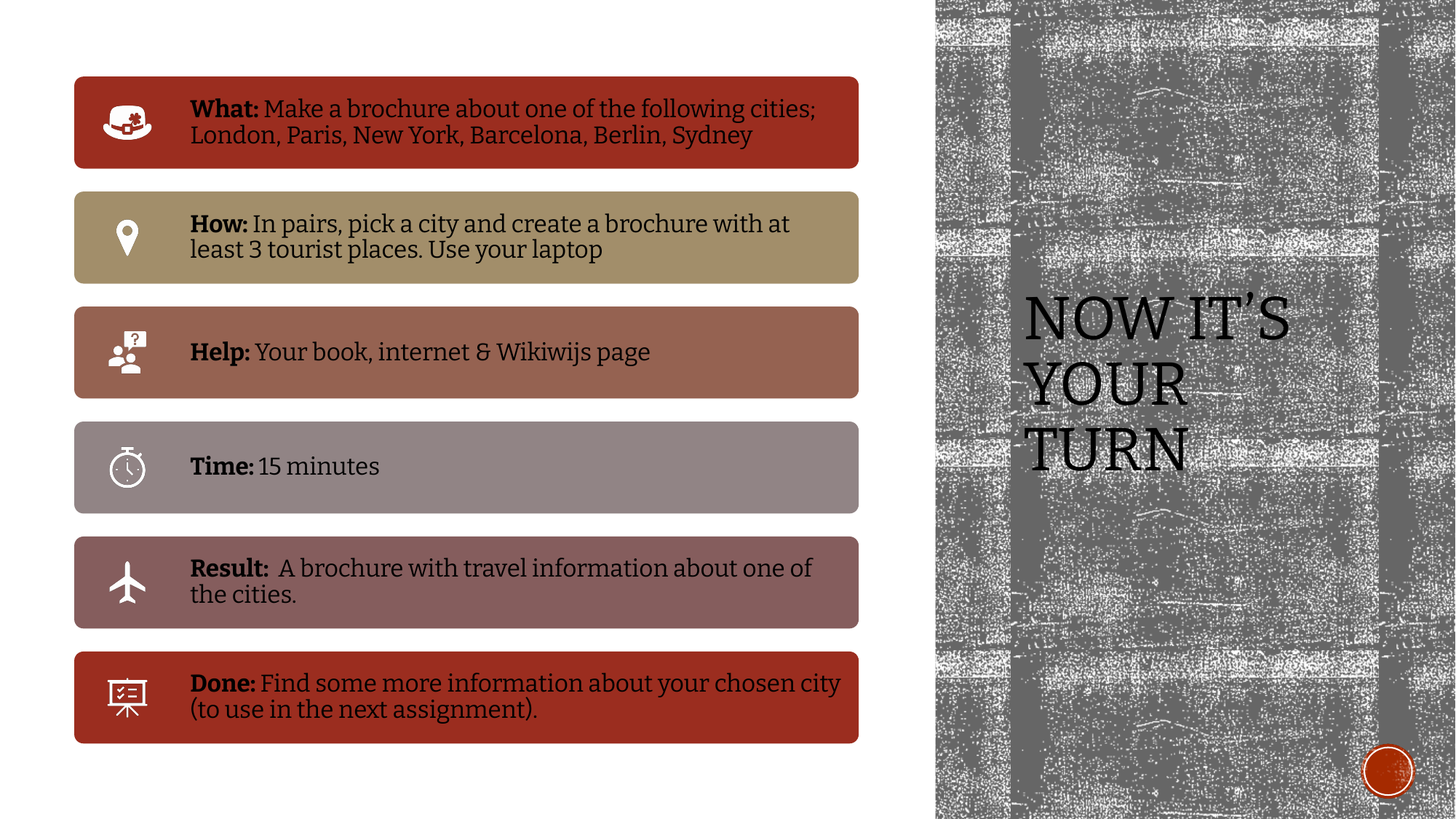

What: Make a brochure about one of the following cities; London, Paris, New York, Barcelona, Berlin, Sydney
How: In pairs, pick a city and create a brochure with at least 3 tourist places. Use your laptop
Help: Your book, internet & Wikiwijs page
Time: 15 minutes
Result:  A brochure with travel information about one of the cities.
Done: Find some more information about your chosen city (to use in the next assignment).
# Now it’s your turn